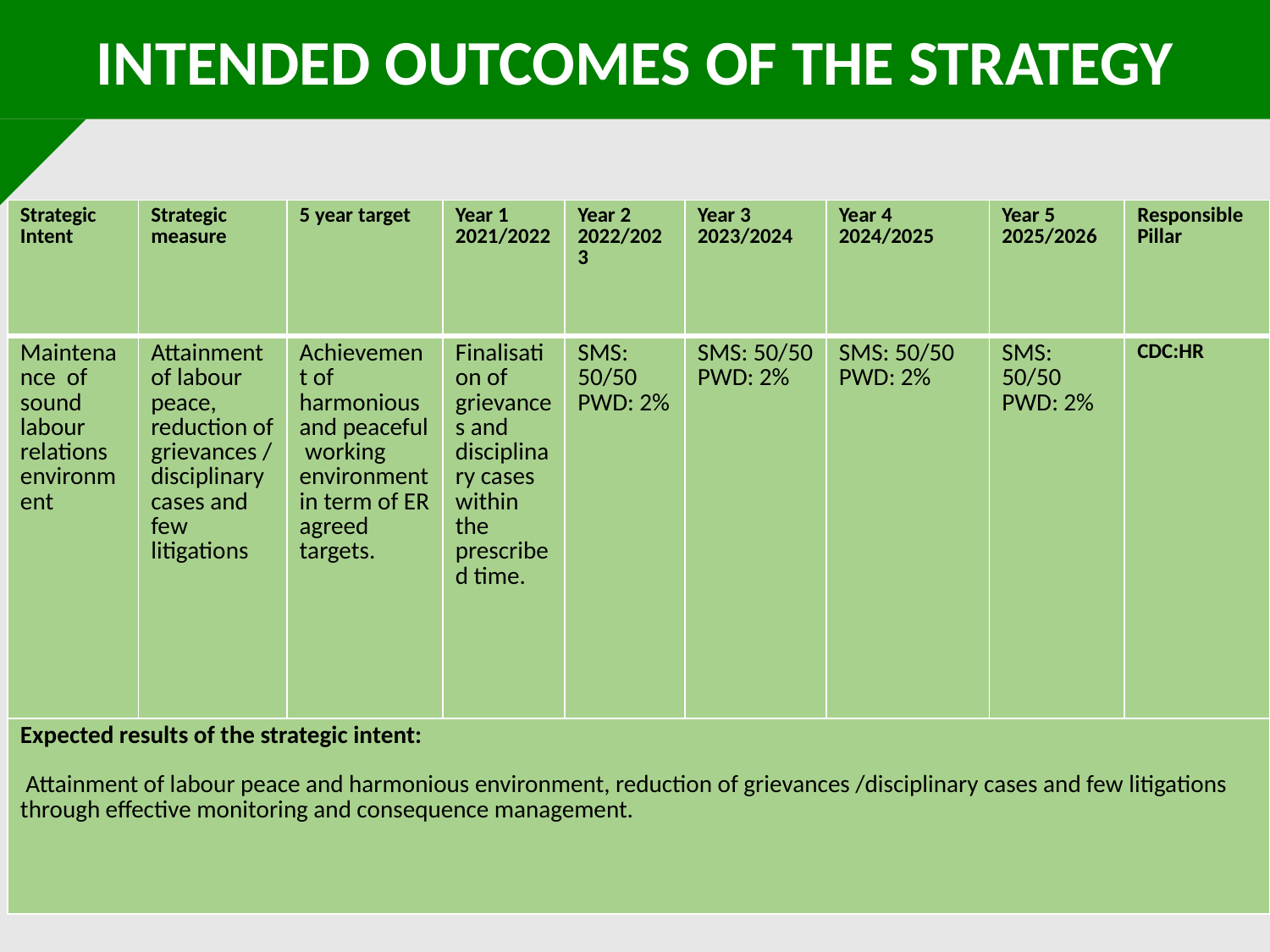

INTENDED OUTCOMES OF THE STRATEGY

| Strategic Intent | Strategic measure | 5 year target | Year 1 2021/2022 | Year 2 2022/2023 | Year 3 2023/2024 | Year 4 2024/2025 | Year 5 2025/2026 | Responsible Pillar |
| --- | --- | --- | --- | --- | --- | --- | --- | --- |
| Maintenance of sound labour relations environment | Attainment of labour peace, reduction of grievances /disciplinary cases and few litigations | Achievement of harmonious and peaceful working environment in term of ER agreed targets. | Finalisation of grievances and disciplinary cases within the prescribed time. | SMS: 50/50 PWD: 2% | SMS: 50/50 PWD: 2% | SMS: 50/50 PWD: 2% | SMS: 50/50 PWD: 2% | CDC:HR |
| Expected results of the strategic intent: Attainment of labour peace and harmonious environment, reduction of grievances /disciplinary cases and few litigations through effective monitoring and consequence management. |  |  |  |  |  |  |  |  |

28